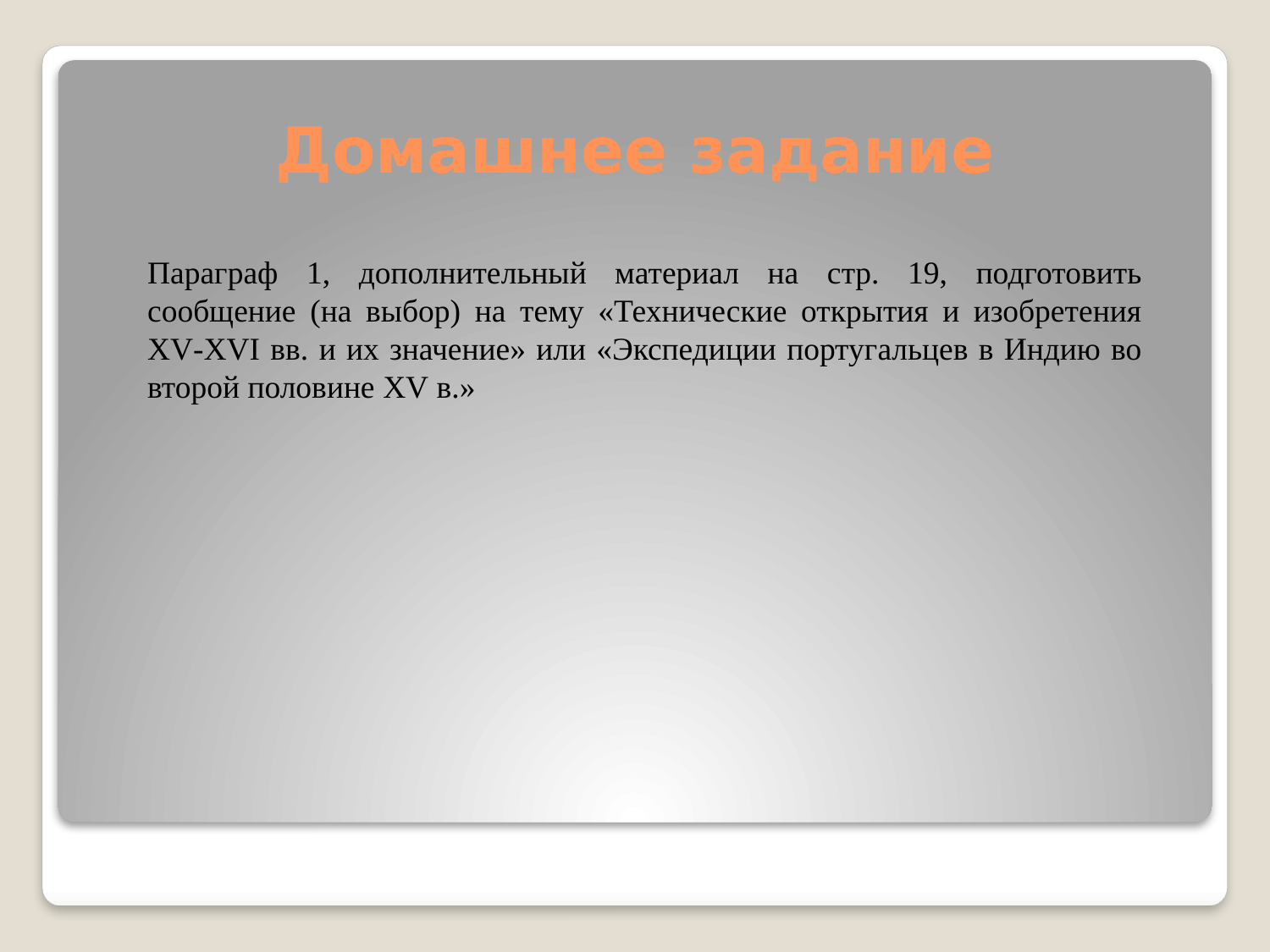

# Домашнее задание
Параграф 1, дополнительный материал на стр. 19, подготовить сообщение (на выбор) на тему «Технические открытия и изобретения XV-XVI вв. и их значение» или «Экспедиции португальцев в Индию во второй половине XV в.»